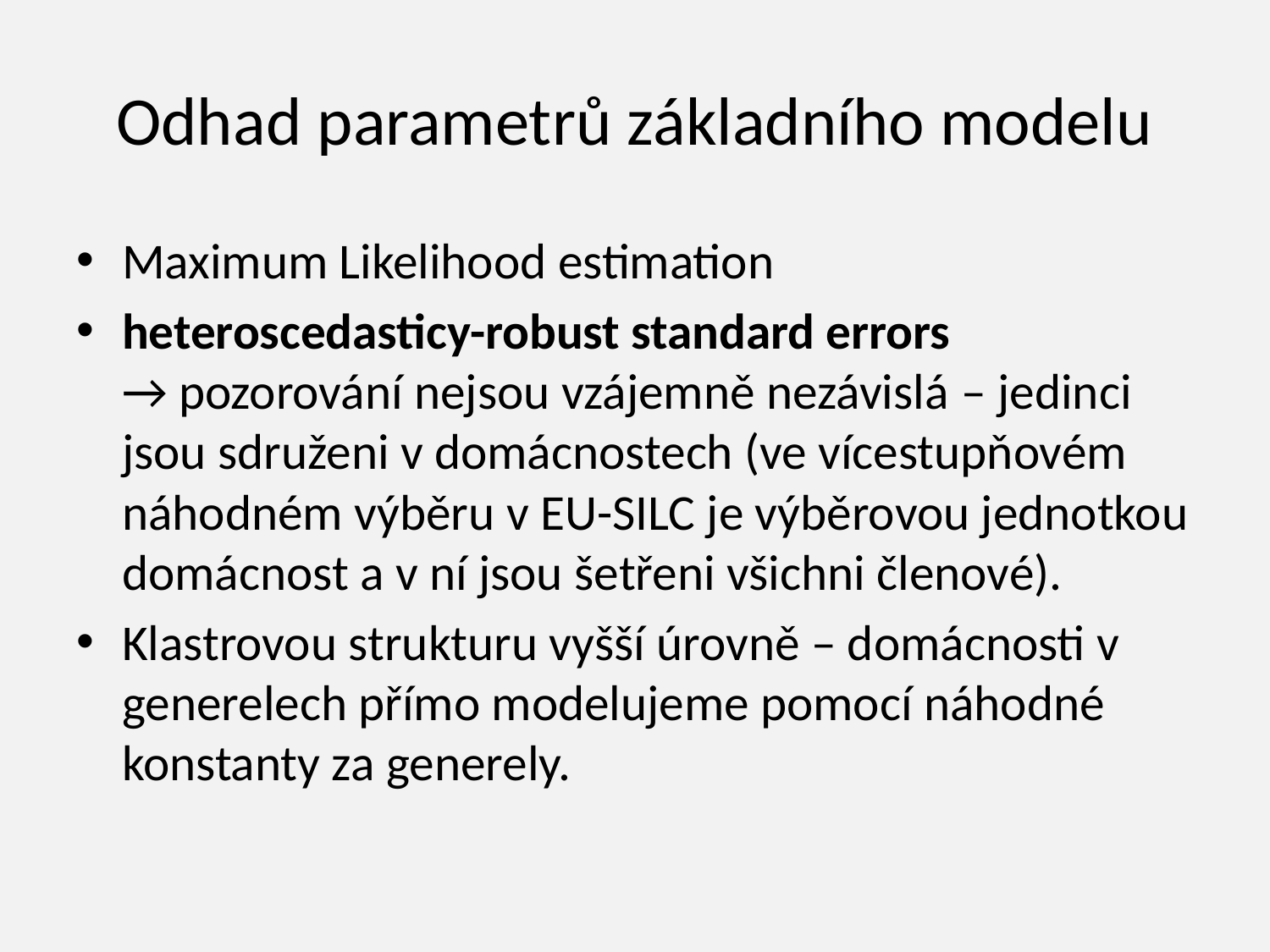

# Odhad parametrů základního modelu
Maximum Likelihood estimation
heteroscedasticy-robust standard errors
→ pozorování nejsou vzájemně nezávislá – jedinci jsou sdruženi v domácnostech (ve vícestupňovém náhodném výběru v EU-SILC je výběrovou jednotkou domácnost a v ní jsou šetřeni všichni členové).
Klastrovou strukturu vyšší úrovně – domácnosti v generelech přímo modelujeme pomocí náhodné konstanty za generely.